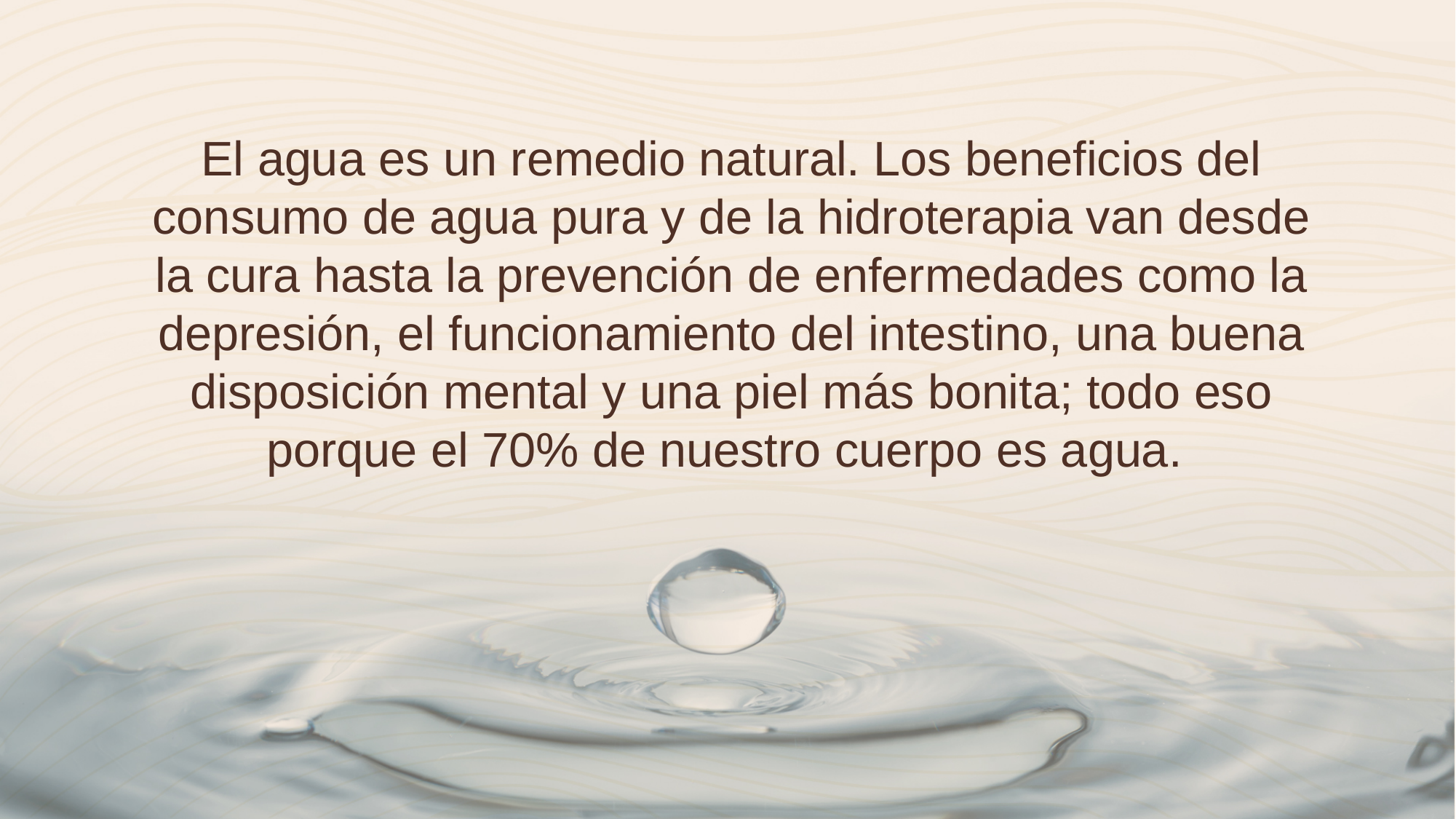

El agua es un remedio natural. Los beneficios del consumo de agua pura y de la hidroterapia van desde la cura hasta la prevención de enfermedades como la depresión, el funcionamiento del intestino, una buena disposición mental y una piel más bonita; todo eso porque el 70% de nuestro cuerpo es agua.